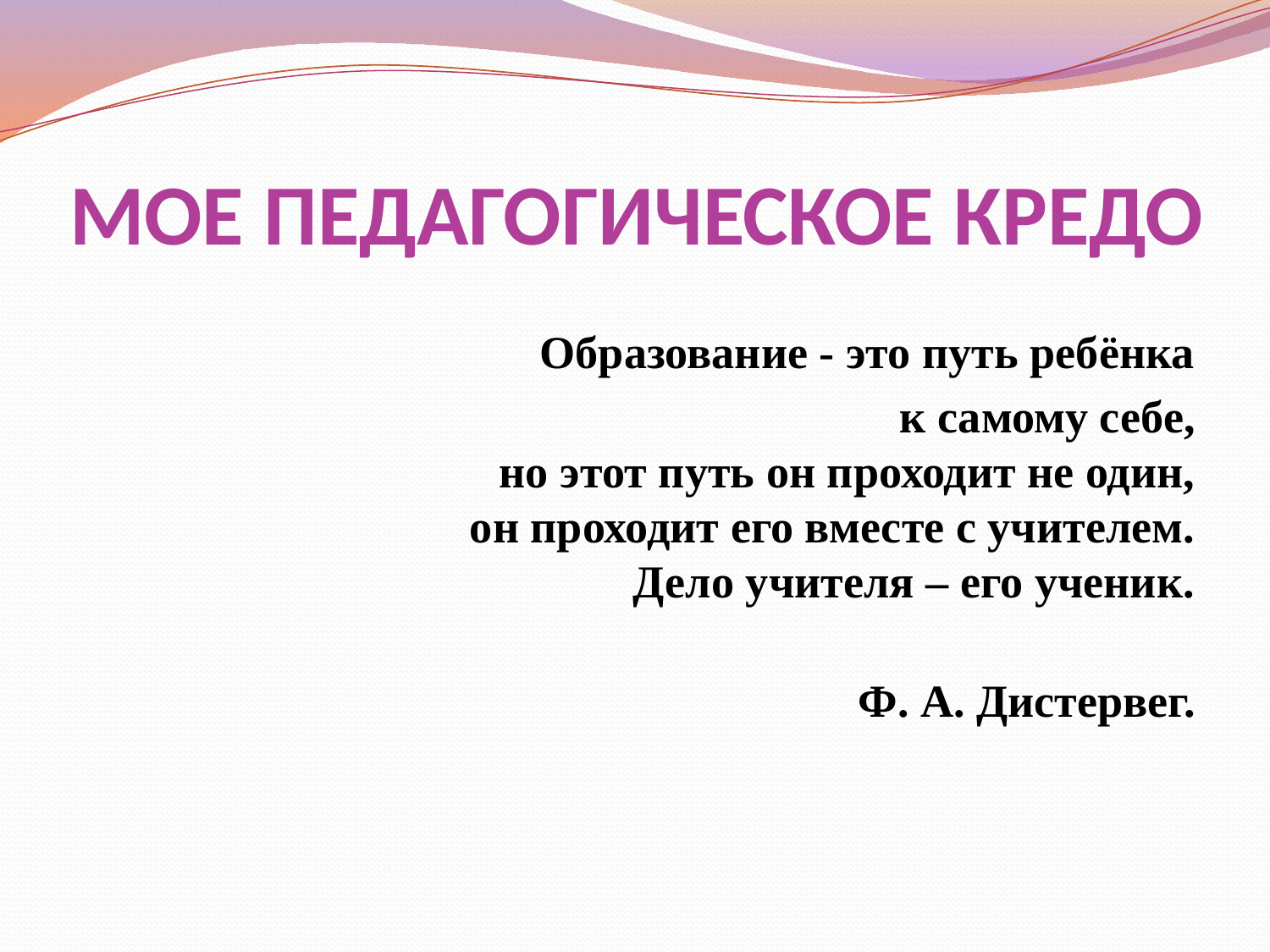

# МОЕ ПЕДАГОГИЧЕСКОЕ КРЕДО
Образование - это путь ребёнка
 к самому себе,
но этот путь он проходит не один,
он проходит его вместе с учителем.
Дело учителя – его ученик.
Ф. А. Дистервег.